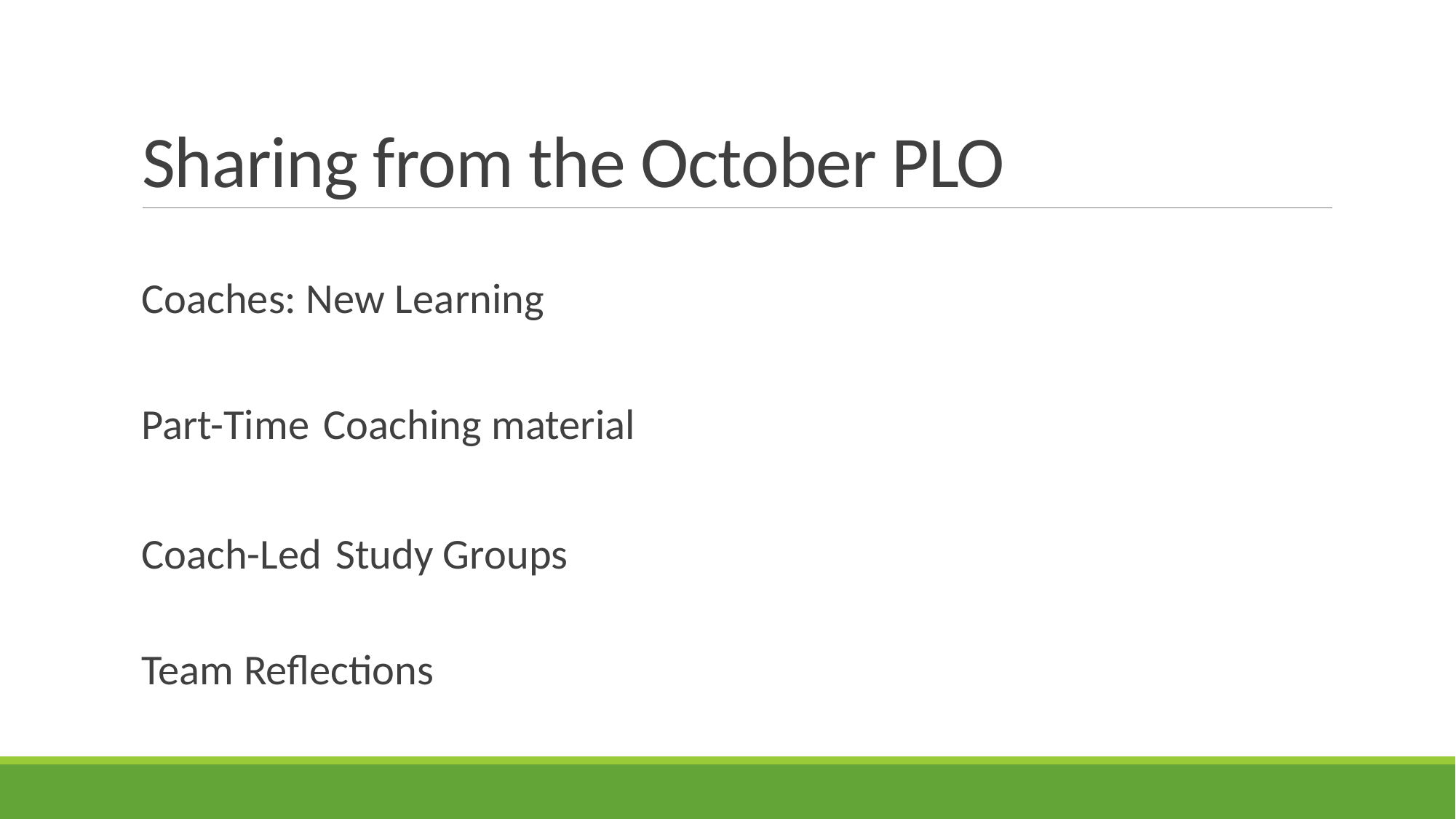

# Sharing from the October PLO

Coaches: New Learning

Part-Time Coaching material

Coach-Led Study Groups

Team Reflections